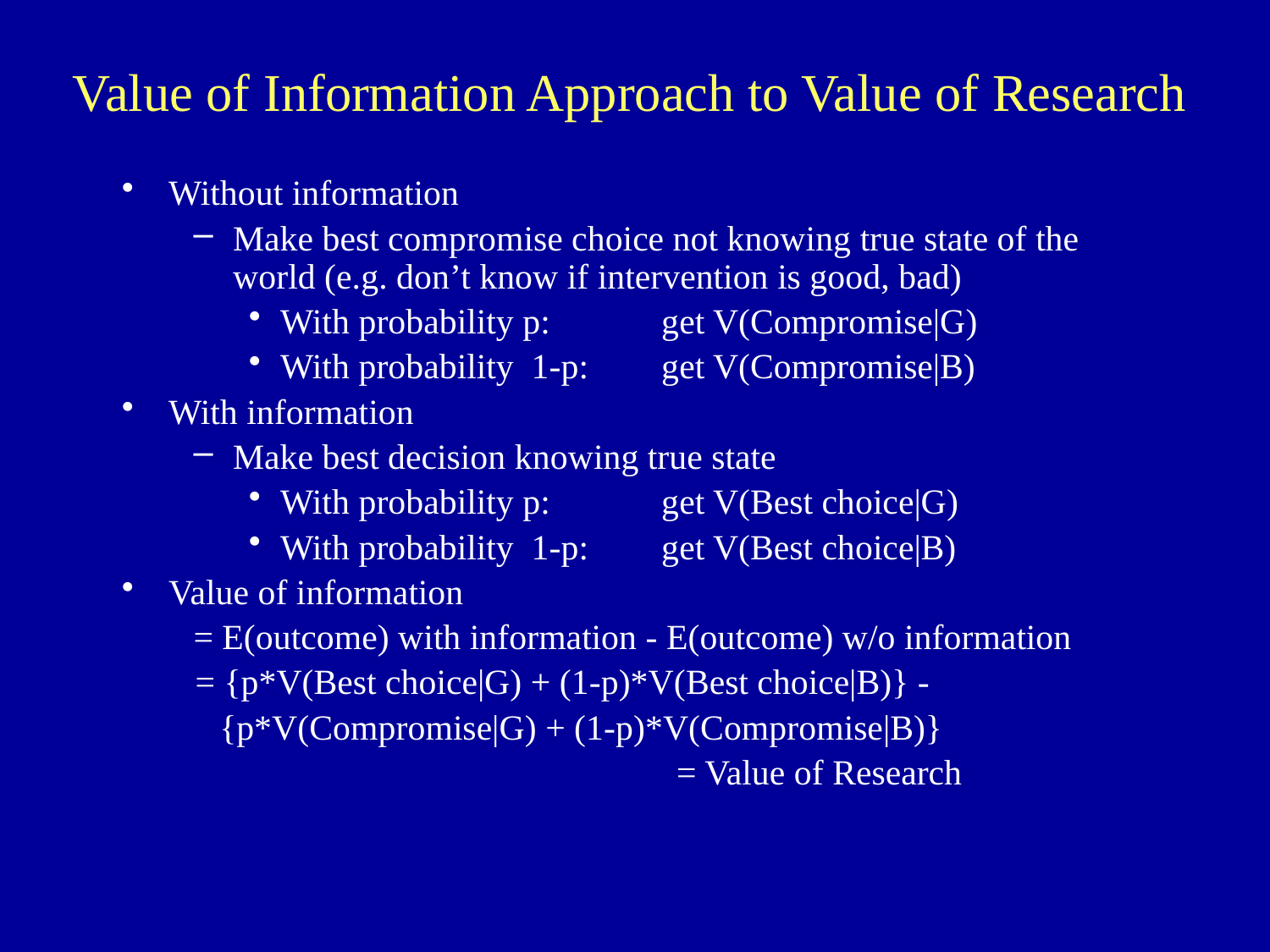

# Value of Information Approach to Value of Research
Without information
Make best compromise choice not knowing true state of the world (e.g. don’t know if intervention is good, bad)
With probability p:	get V(Compromise|G)
With probability  1-p:	get V(Compromise|B)
With information
Make best decision knowing true state
With probability p:	get V(Best choice|G)
With probability  1-p:	get V(Best choice|B)
Value of information
= E(outcome) with information - E(outcome) w/o information
	   = {p*V(Best choice|G) + (1-p)*V(Best choice|B)} -
           {p*V(Compromise|G) + (1-p)*V(Compromise|B)}
					= Value of Research